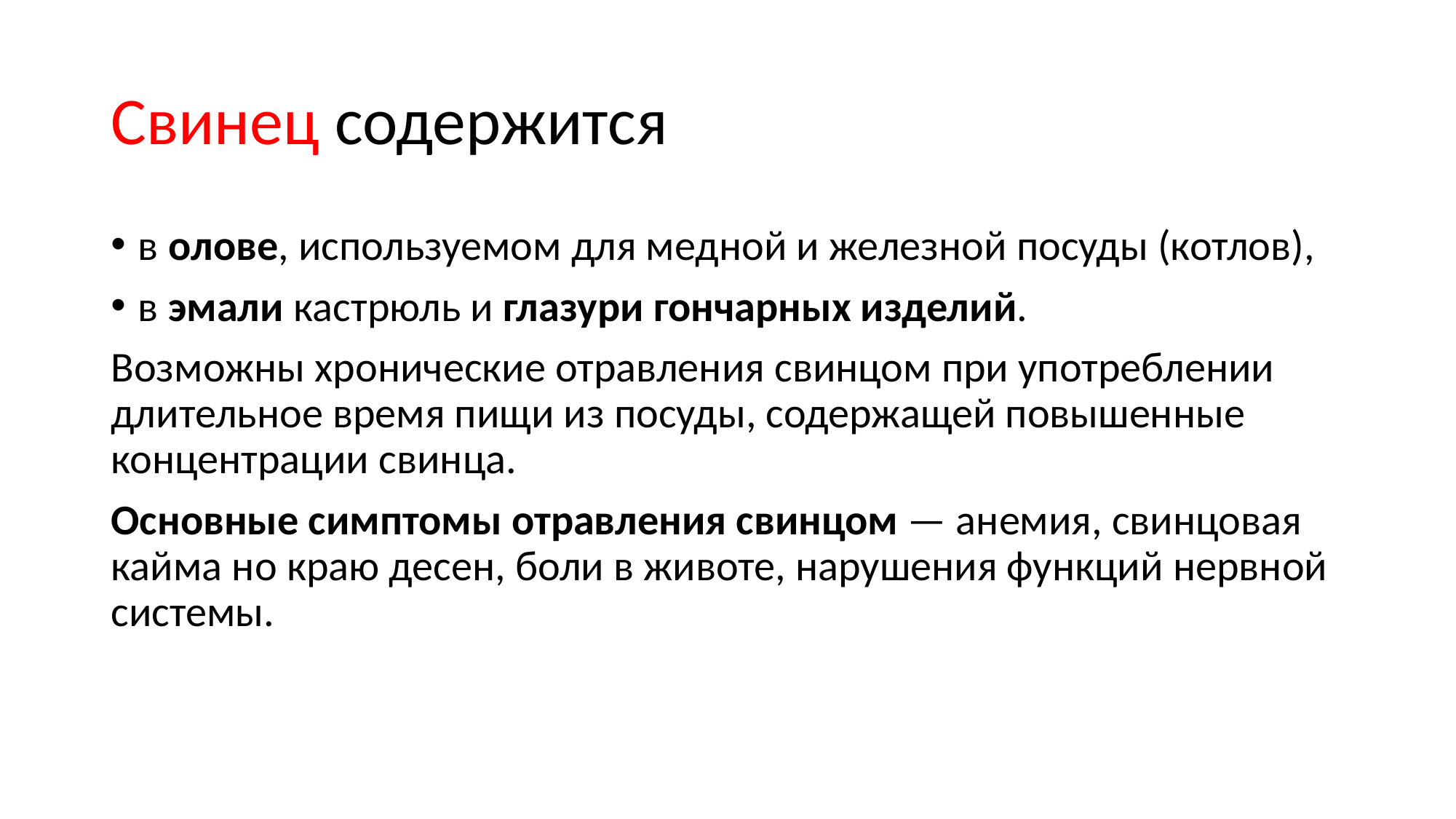

# Свинец содержится
в олове, используемом для медной и железной посуды (котлов),
в эмали кастрюль и глазури гончарных изделий.
Возможны хронические отравления свинцом при употреблении длительное время пищи из посуды, содержащей повышенные концентрации свинца.
Основные симптомы отравления свинцом — анемия, свинцовая кайма но краю десен, боли в животе, нарушения функций нервной системы.